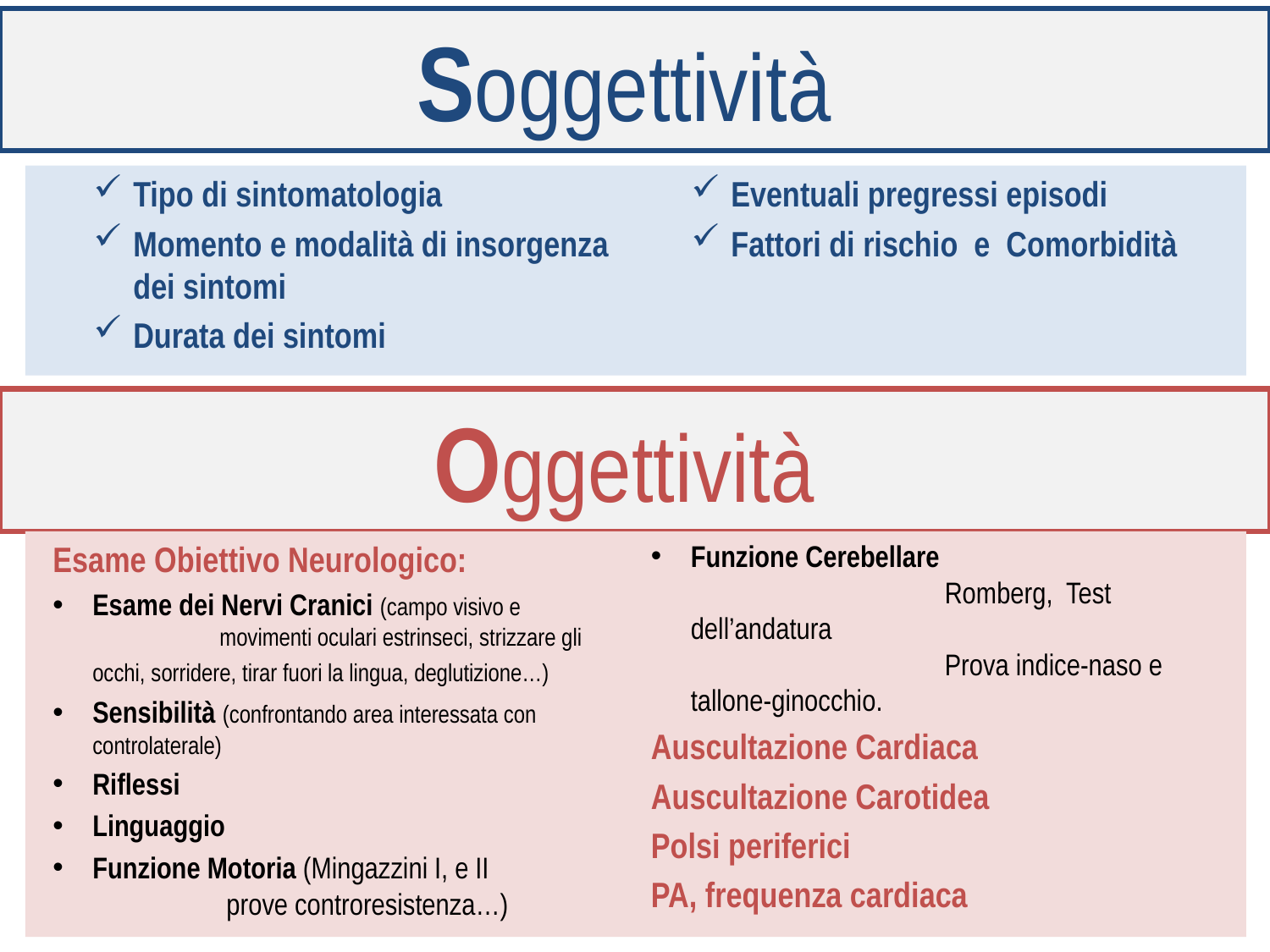

# Soggettività
Tipo di sintomatologia
Momento e modalità di insorgenza  dei sintomi
Durata dei sintomi
Eventuali pregressi episodi
Fattori di rischio  e  Comorbidità
Oggettività
Esame Obiettivo Neurologico:
Esame dei Nervi Cranici (campo visivo e 		movimenti oculari estrinseci, strizzare gli occhi, sorridere, tirar fuori la lingua, deglutizione…)
Sensibilità (confrontando area interessata con controlaterale)
Riflessi
Linguaggio
Funzione Motoria (Mingazzini I, e II		 prove controresistenza…)
Funzione Cerebellare 				Romberg,  Test dell’andatura					Prova indice-naso e tallone-ginocchio.
Auscultazione Cardiaca
Auscultazione Carotidea
Polsi periferici
PA, frequenza cardiaca